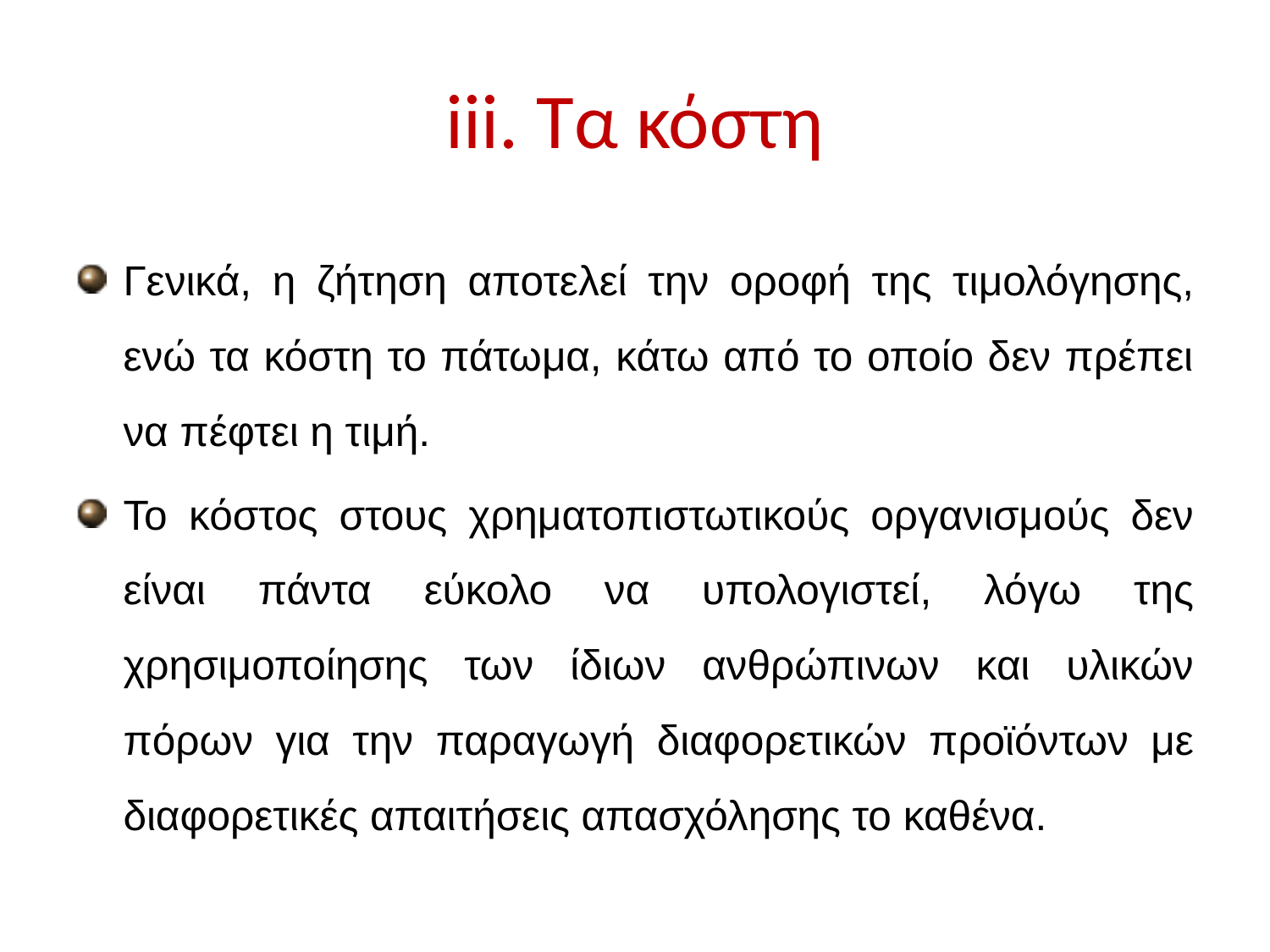

# iii. Τα κόστη
Γενικά, η ζήτηση αποτελεί την οροφή της τιμολόγησης, ενώ τα κόστη το πάτωμα, κάτω από το οποίο δεν πρέπει να πέφτει η τιμή.
Το κόστος στους χρηματοπιστωτικούς οργανισμούς δεν είναι πάντα εύκολο να υπολογιστεί, λόγω της χρησιμοποίησης των ίδιων ανθρώπινων και υλικών πόρων για την παραγωγή διαφορετικών προϊόντων με διαφορετικές απαιτήσεις απασχόλησης το καθένα.